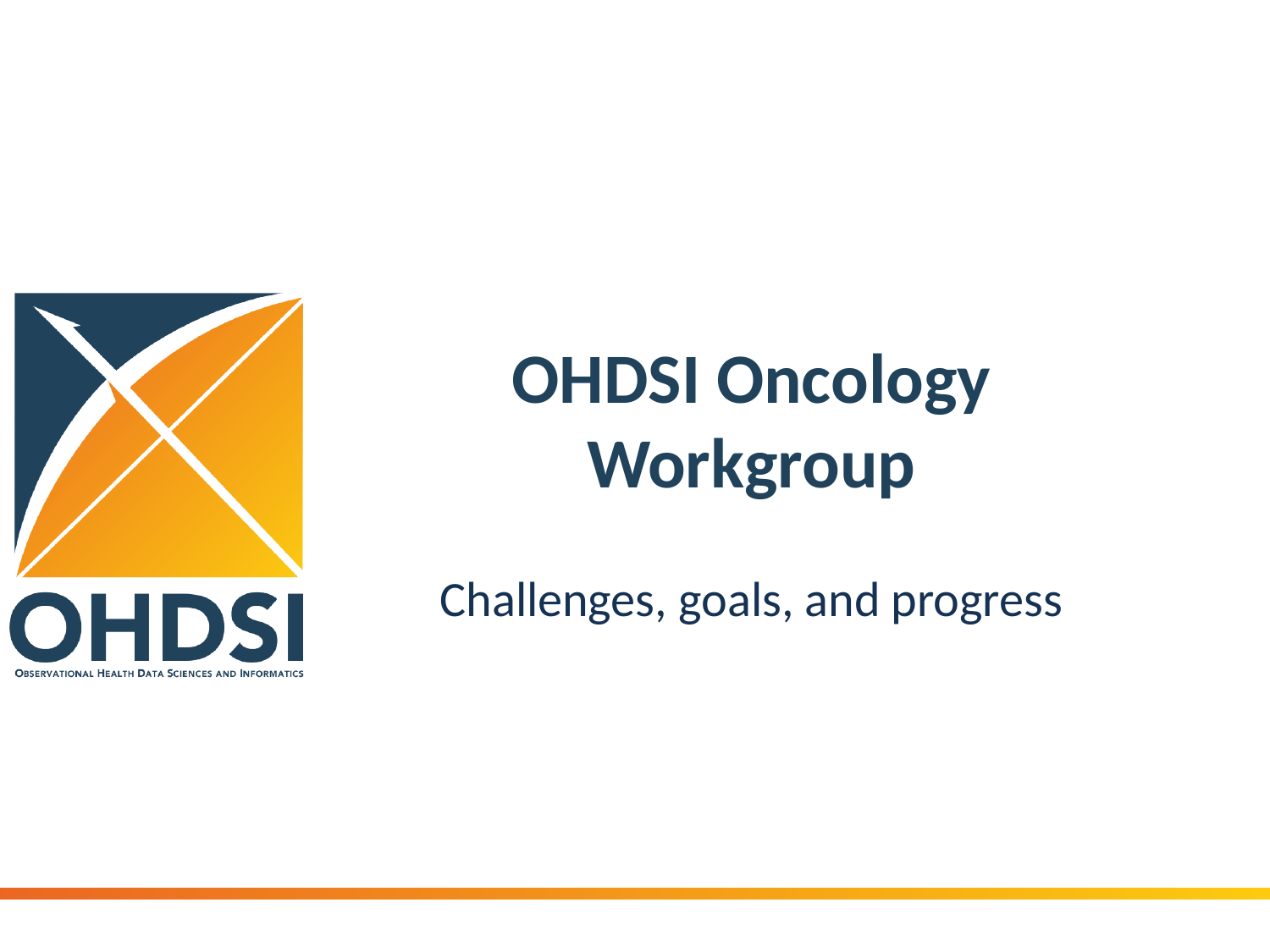

# OHDSI Oncology Workgroup
Challenges, goals, and progress